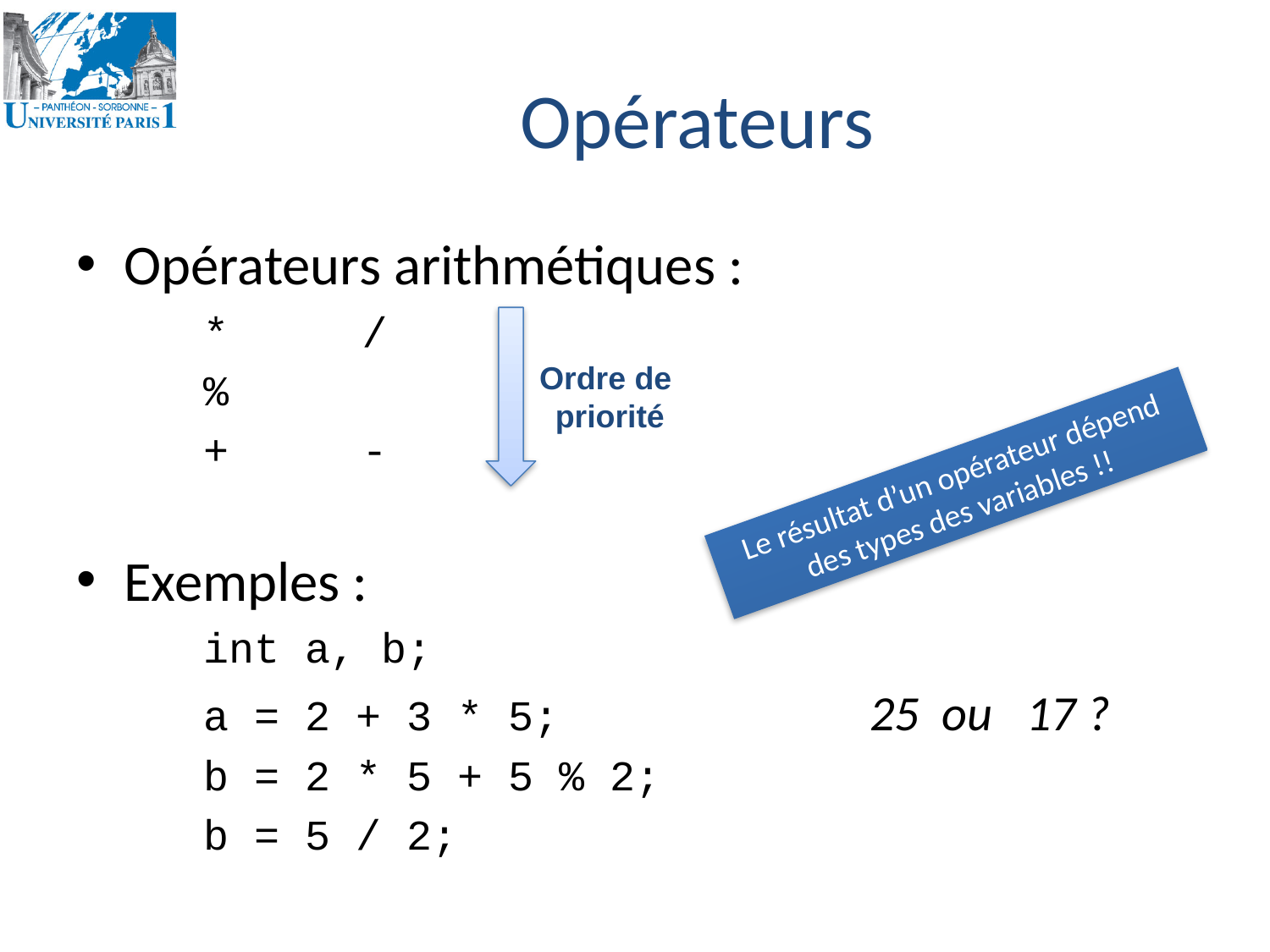

# Opérateurs
Opérateurs arithmétiques :
*		/
%
+		-

Exemples :
int a, b;
a = 2 + 3 * 5; 			25  ou   17 ?
b = 2 * 5 + 5 % 2;
b = 5 / 2;

Ordre de
priorité
Le résultat d’un opérateur dépend des types des variables !!